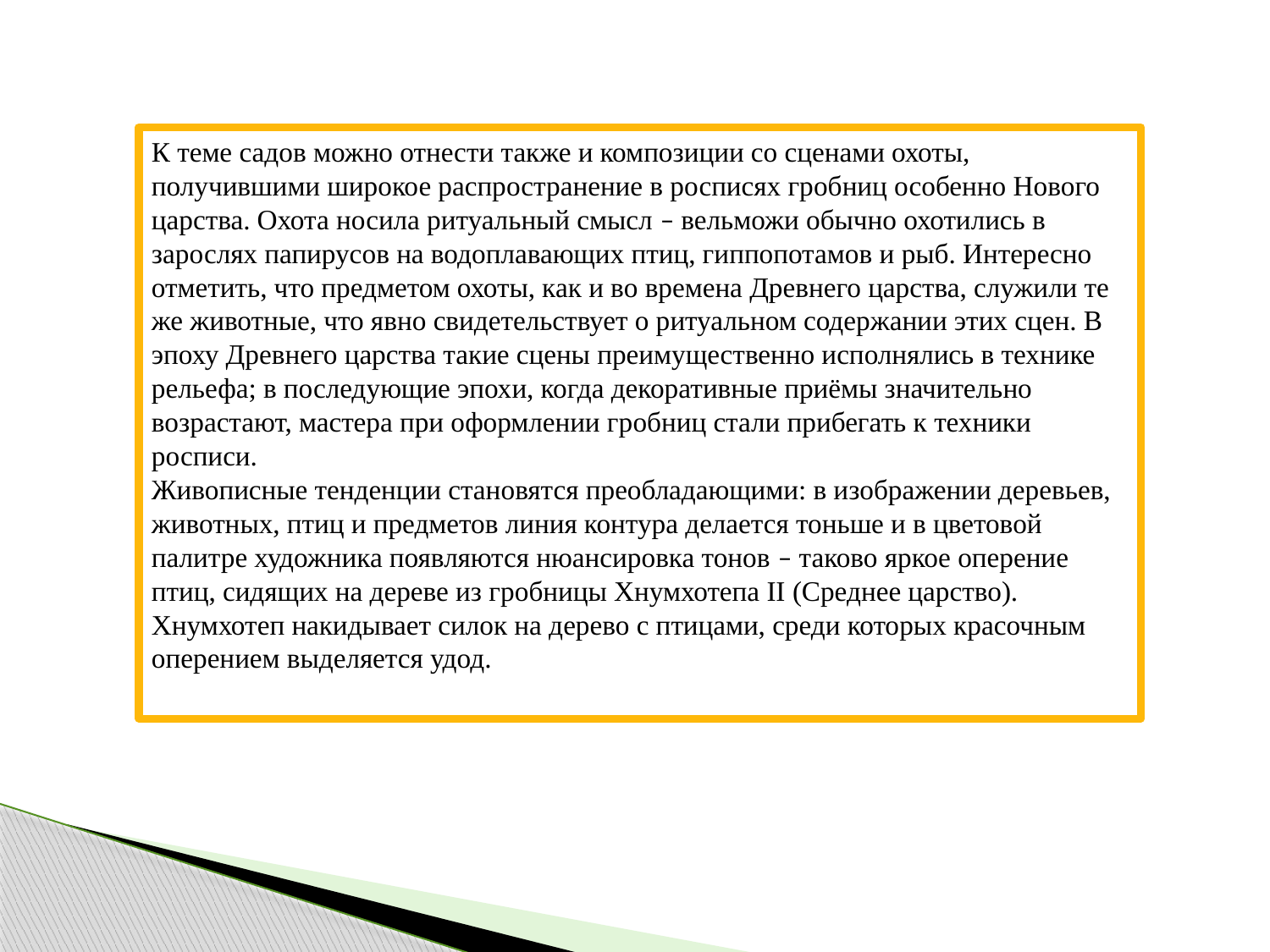

К теме садов можно отнести также и композиции со сценами охоты, получившими широкое распространение в росписях гробниц особенно Нового царства. Охота носила ритуальный смысл – вельможи обычно охотились в зарослях папирусов на водоплавающих птиц, гиппопотамов и рыб. Интересно отметить, что предметом охоты, как и во времена Древнего царства, служили те же животные, что явно свидетельствует о ритуальном содержании этих сцен. В эпоху Древнего царства такие сцены преимущественно исполнялись в технике рельефа; в последующие эпохи, когда декоративные приёмы значительно возрастают, мастера при оформлении гробниц стали прибегать к техники росписи.
Живописные тенденции становятся преобладающими: в изображении деревьев, животных, птиц и предметов линия контура делается тоньше и в цветовой палитре художника появляются нюансировка тонов – таково яркое оперение птиц, сидящих на дереве из гробницы Хнумхотепа II (Среднее царство). Хнумхотеп накидывает силок на дерево с птицами, среди которых красочным оперением выделяется удод.